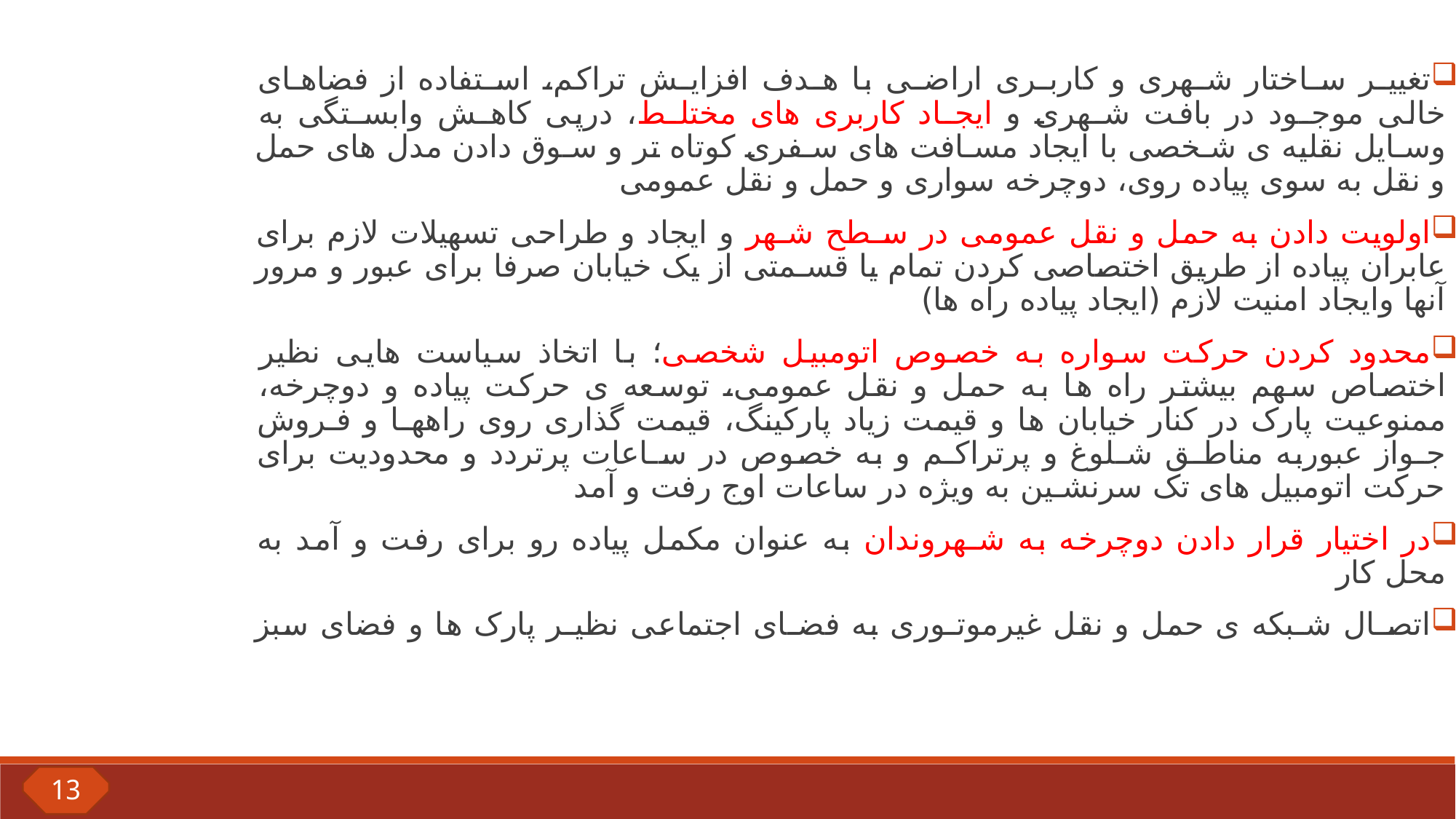

تغییـر سـاختار شـهری و کاربـری اراضـی با هـدف افزایـش تراکم، اسـتفاده از فضاهـای خالی موجـود در بافت شـهری و ایجـاد کاربری های مختلـط، درپی کاهـش وابسـتگی به وسـایل نقلیه ی شـخصی با ایجاد مسـافت های سـفری کوتاه تر و سـوق دادن مدل های حمل و نقل به سوی پیاده روی، دوچرخه سواری و حمل و نقل عمومی
اولویت دادن به حمل و نقل عمومی در سـطح شـهر و ایجاد و طراحی تسهیلات لازم برای عابران پیاده از طریق اختصاصی کردن تمام یا قسـمتی از یک خیابان صرفا برای عبور و مرور آنها وایجاد امنیت لازم (ایجاد پیاده راه ها)
محدود کردن حرکت سواره به خصوص اتومبیل شخصی؛ با اتخاذ سیاست هایی نظیر اختصاص سهم بیشتر راه ها به حمل و نقل عمومی، توسعه ی حرکت پیاده و دوچرخه، ممنوعیت پارک در کنار خیابان ها و قیمت زیاد پارکینگ، قیمت گذاری روی راههـا و فـروش جـواز عبوربه مناطـق شـلوغ و پرتراکـم و به خصوص در سـاعات پرتردد و محدودیت برای حرکت اتومبیل های تک سرنشـین به ویژه در ساعات اوج رفت و آمد
در اختیار قرار دادن دوچرخه به شـهروندان به عنوان مکمل پیاده رو برای رفت و آمد به محل کار
اتصـال شـبکه ی حمل و نقل غیرموتـوری به فضـای اجتماعی نظیـر پارک ها و فضای سبز
13